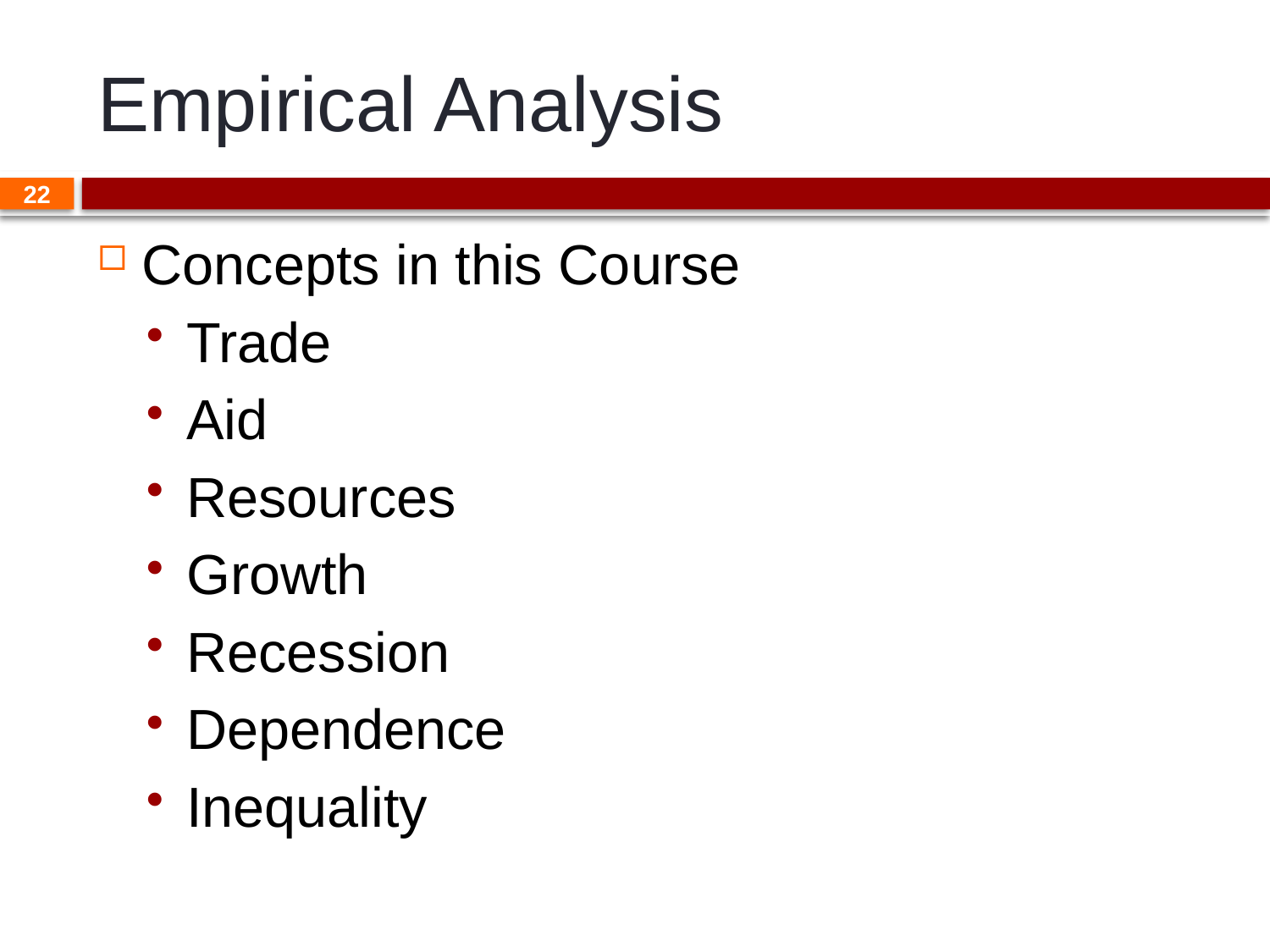

# Empirical Analysis
22
Concepts in this Course
Trade
Aid
Resources
Growth
Recession
Dependence
Inequality